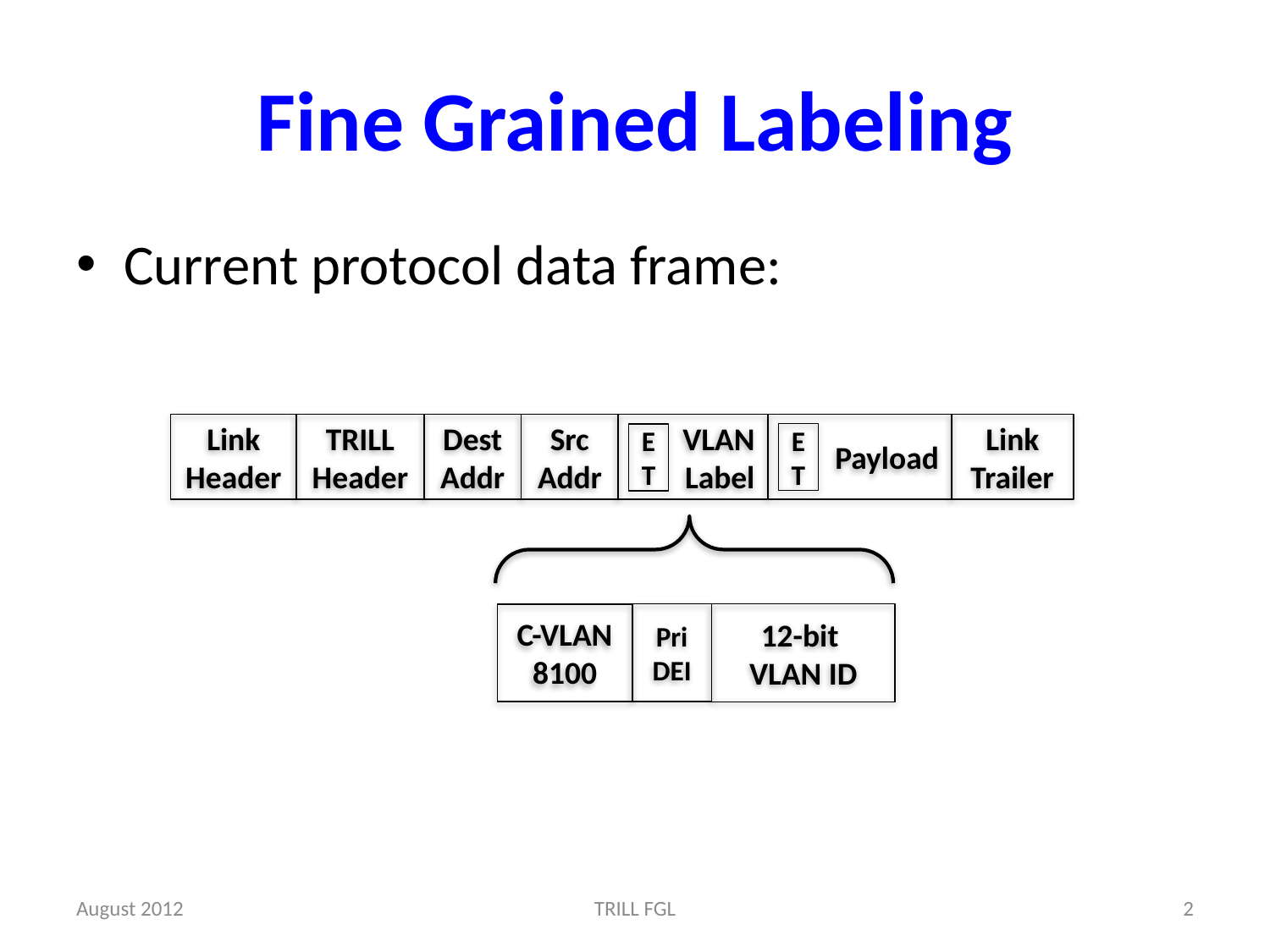

# Fine Grained Labeling
Current protocol data frame:

Link Header
TRILL Header
Dest Addr
Src Addr
VLAN Label
Payload
Link Trailer
E T
E T
Pri DEI
C-VLAN
8100
12-bit
VLAN ID
August 2012
TRILL FGL
2